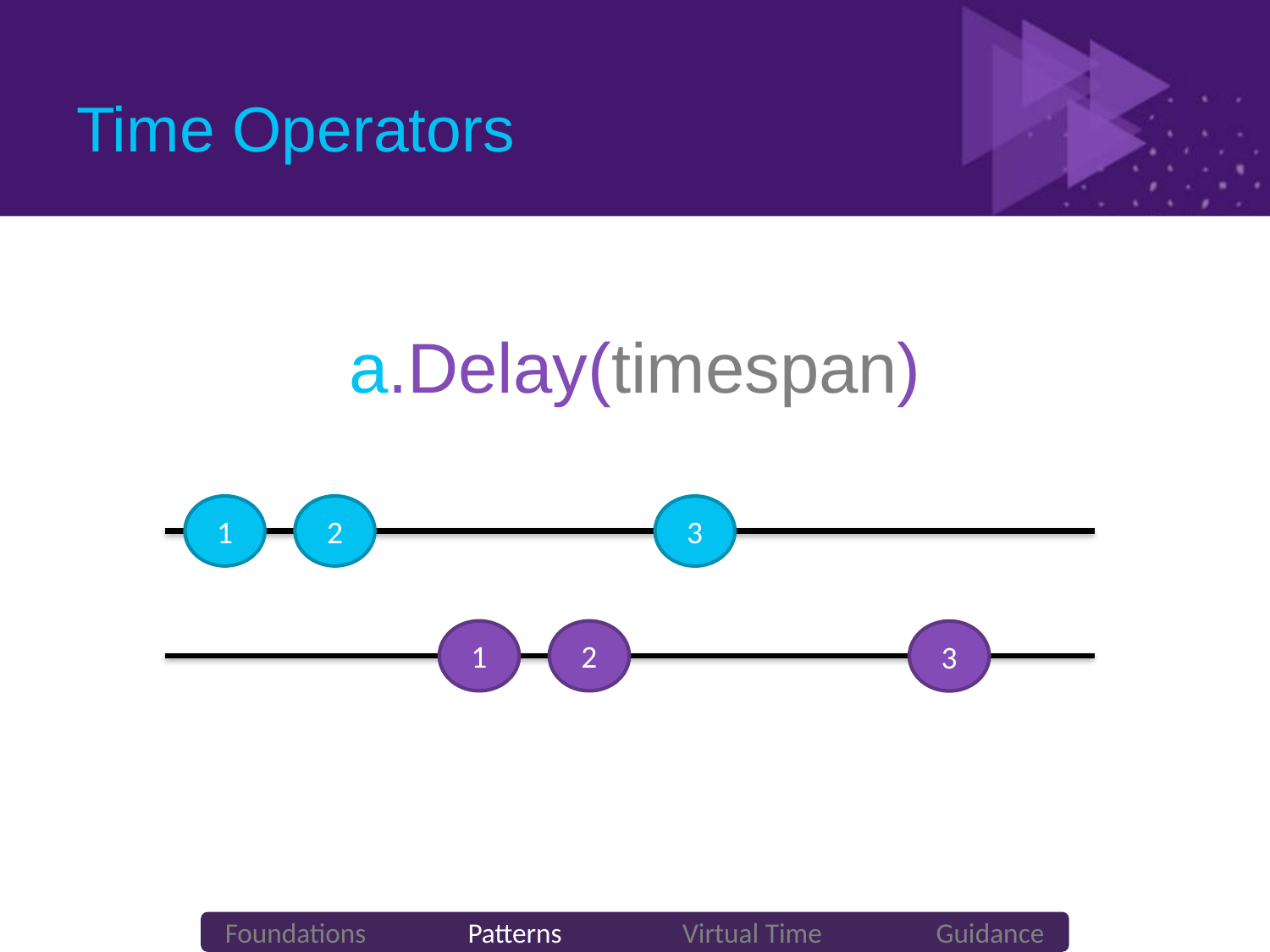

# Time Operators
a.Delay(timespan)

1
2
3
1
2
3
Foundations                Patterns                   Virtual Time                  Guidance